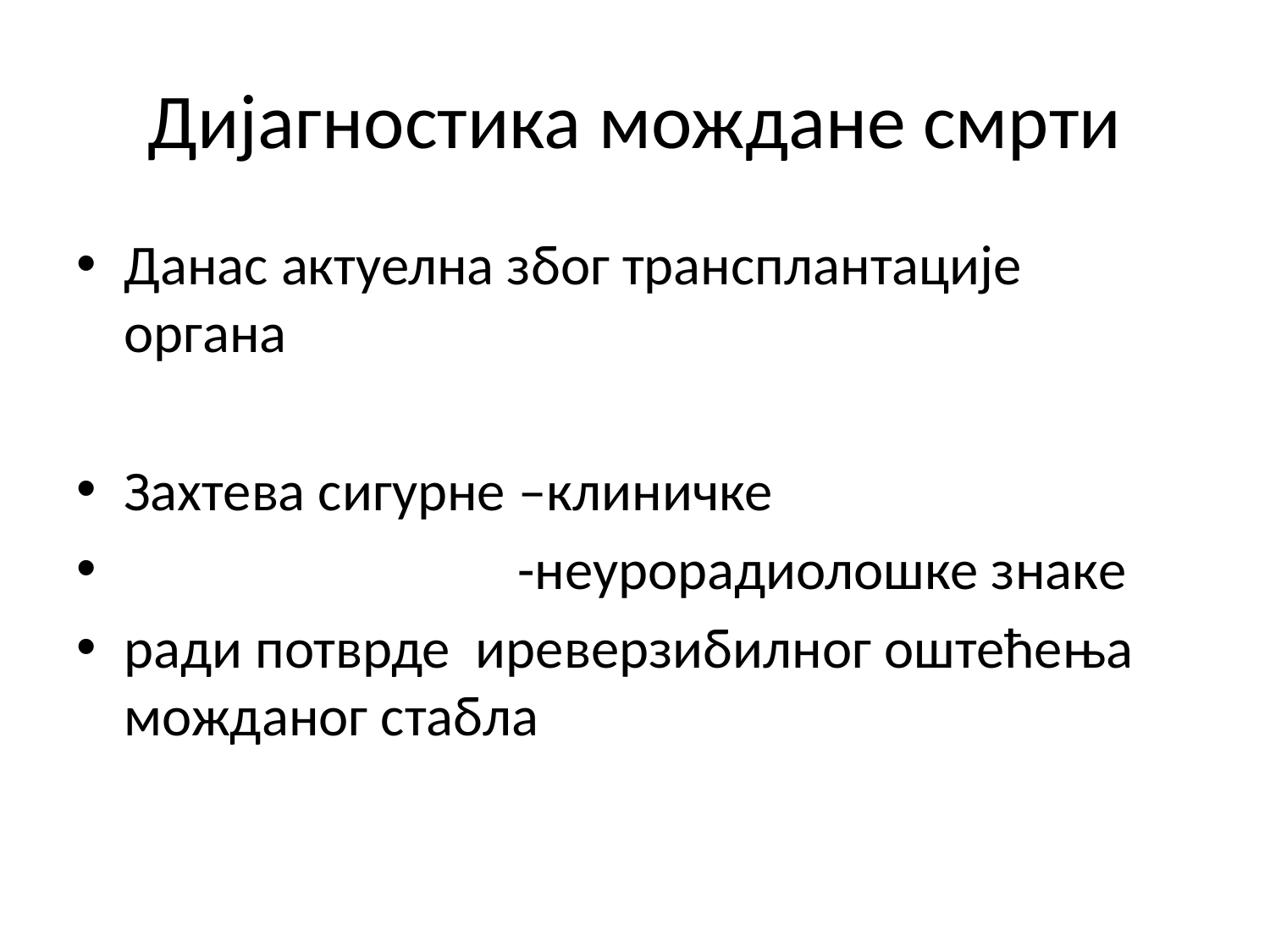

# Дијагностика мождане смрти
Данас актуелна због трансплантације органа

Захтева сигурне –клиничке
                               -неурорадиолошке знаке
ради потврде  иреверзибилног оштећења можданог стабла